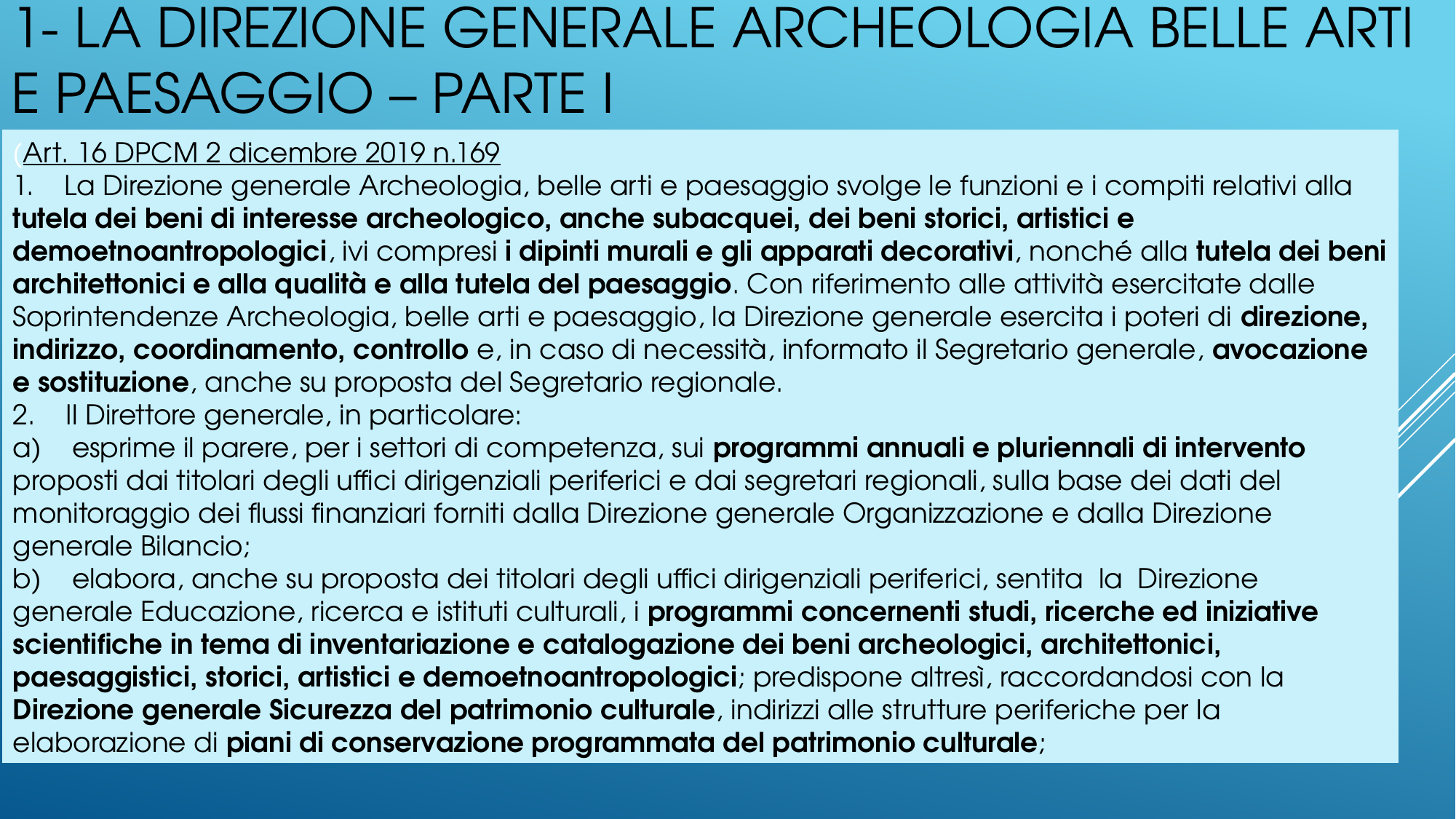

# 1- LA DIREZIONE GENERALE ARCHEOLOGIA BELLE ARTI E PAESAGGIO – parte I
(Art. 16 DPCM 2 dicembre 2019 n.169
1.    La Direzione generale Archeologia, belle arti e paesaggio svolge le funzioni e i compiti relativi alla tutela dei beni di interesse archeologico, anche subacquei, dei beni storici, artistici e demoetnoantropologici, ivi compresi i dipinti murali e gli apparati decorativi, nonché alla tutela dei beni architettonici e alla qualità e alla tutela del paesaggio. Con riferimento alle attività esercitate dalle Soprintendenze Archeologia, belle arti e paesaggio, la Direzione generale esercita i poteri di direzione, indirizzo, coordinamento, controllo e, in caso di necessità, informato il Segretario generale, avocazione e sostituzione, anche su proposta del Segretario regionale.
2.    Il Direttore generale, in particolare:
a)    esprime il parere, per i settori di competenza, sui programmi annuali e pluriennali di intervento proposti dai titolari degli uffici dirigenziali periferici e dai segretari regionali, sulla base dei dati del monitoraggio dei flussi finanziari forniti dalla Direzione generale Organizzazione e dalla Direzione generale Bilancio;
b)    elabora, anche su proposta dei titolari degli uffici dirigenziali periferici, sentita  la  Direzione  generale Educazione, ricerca e istituti culturali, i programmi concernenti studi, ricerche ed iniziative scientifiche in tema di inventariazione e catalogazione dei beni archeologici, architettonici, paesaggistici, storici, artistici e demoetnoantropologici; predispone altresì, raccordandosi con la Direzione generale Sicurezza del patrimonio culturale, indirizzi alle strutture periferiche per la elaborazione di piani di conservazione programmata del patrimonio culturale;